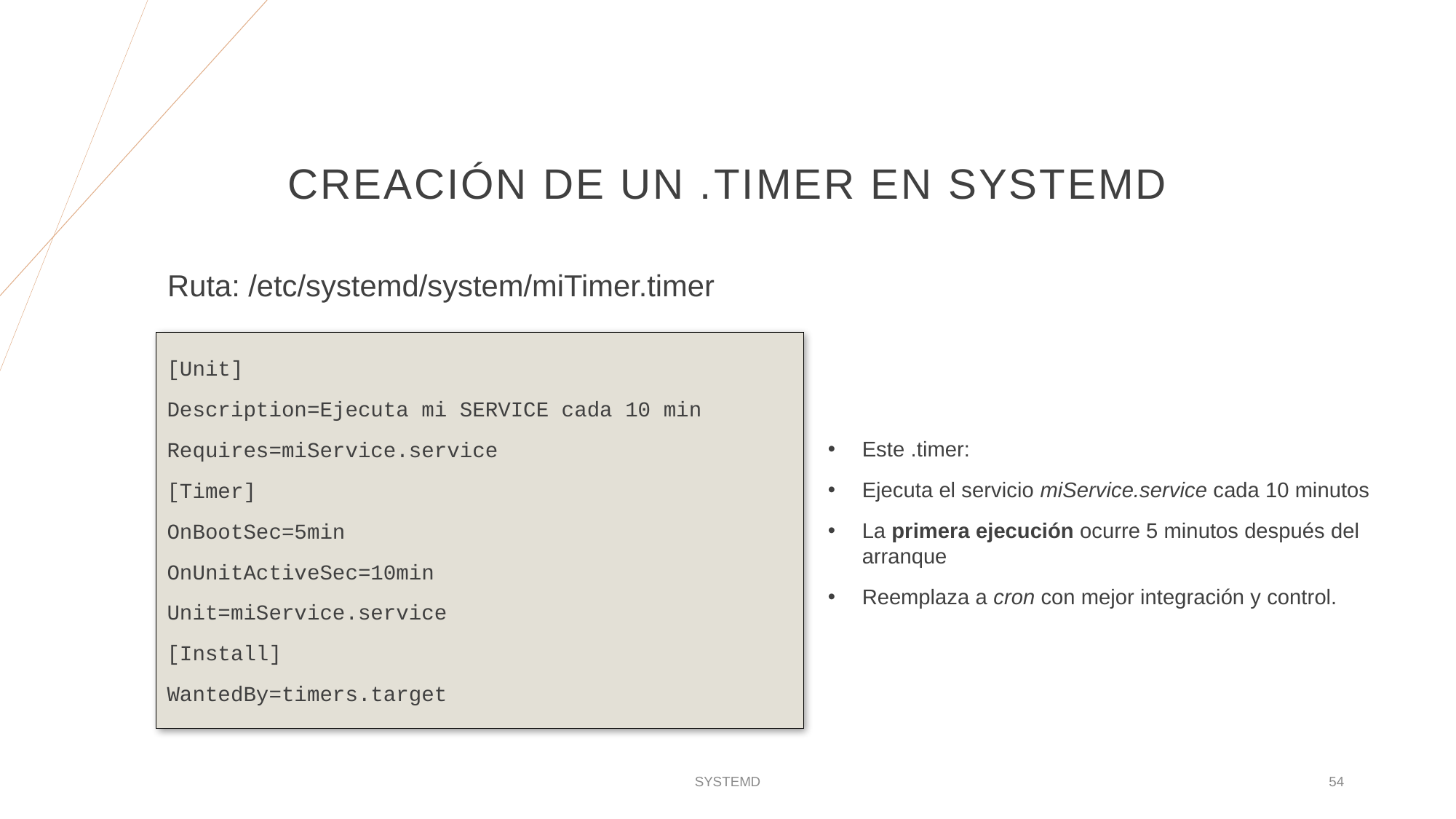

# Creación de un .timer en systemd
Ruta: /etc/systemd/system/miTimer.timer
[Unit]
Description=Ejecuta mi SERVICE cada 10 min
Requires=miService.service
[Timer]
OnBootSec=5min
OnUnitActiveSec=10min
Unit=miService.service
[Install]
WantedBy=timers.target
Este .timer:
Ejecuta el servicio miService.service cada 10 minutos
La primera ejecución ocurre 5 minutos después del arranque
Reemplaza a cron con mejor integración y control.
SYSTEMD
54